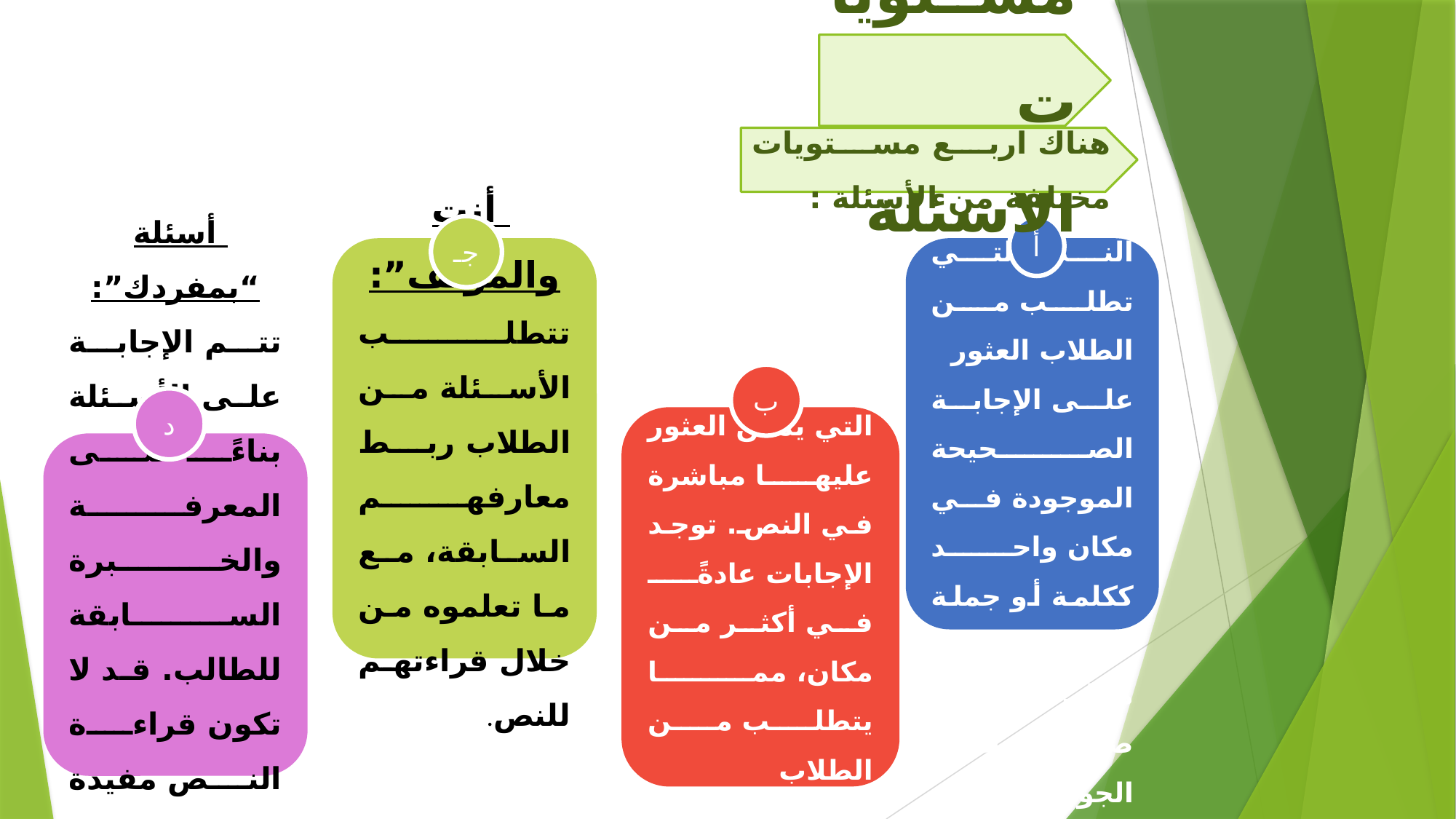

مستويات الأسئلة
هناك اربع مستويات مختلفة من الأسئلة :
جـ
أ
أنت والمؤلف”:
تتطلب الأسئلة من الطلاب ربط معارفهم السابقة، مع ما تعلموه من خلال قراءتهم للنص.
. أسئلة مباشرة:
 الأسئلة المباشرة في النص التي تطلب من الطلاب العثور على الإجابة الصحيحة الموجودة في مكان واحد ككلمة أو جملة في المقطع.
مثال: من هو صديق الضفدع؟ الجواب: العلجوم
ب
د
أسئلة “فكر وابحث”:
أسئلة تستند إلى استدعاء الحقائق التي يمكن العثور عليها مباشرة في النص. توجد الإجابات عادةً في أكثر من مكان، مما يتطلب من الطلاب “التفكير” و “البحث” من خلال النص للعثور على الإجابة.
أسئلة “بمفردك”:
تتم الإجابة على الأسئلة بناءً على المعرفة والخبرة السابقة للطالب. قد لا تكون قراءة النص مفيدة لهم عند الإجابة على هذا النوع من الأسئلة.